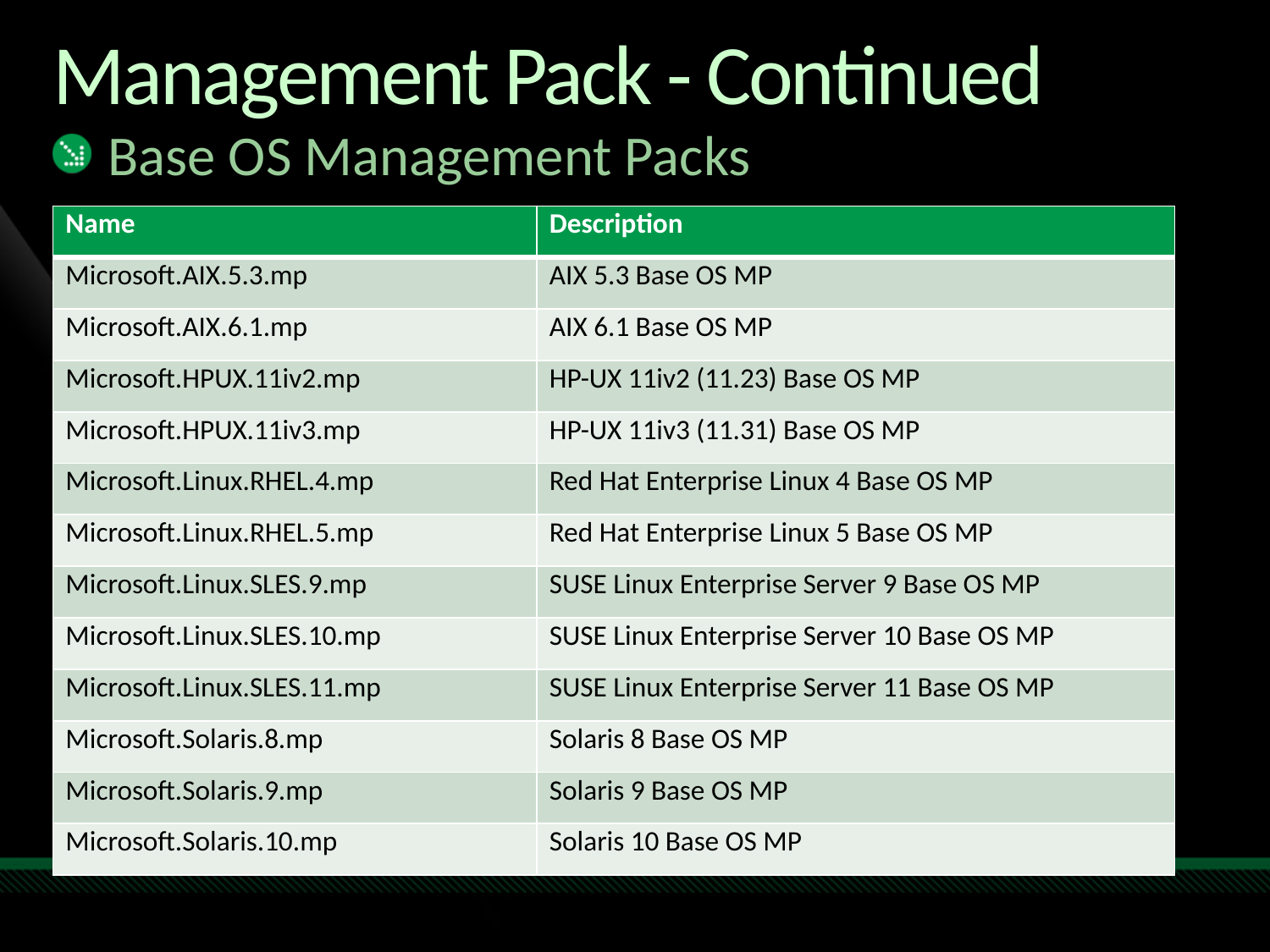

# Management Pack - Continued
Base OS Management Packs
| Name | Description |
| --- | --- |
| Microsoft.AIX.5.3.mp | AIX 5.3 Base OS MP |
| Microsoft.AIX.6.1.mp | AIX 6.1 Base OS MP |
| Microsoft.HPUX.11iv2.mp | HP-UX 11iv2 (11.23) Base OS MP |
| Microsoft.HPUX.11iv3.mp | HP-UX 11iv3 (11.31) Base OS MP |
| Microsoft.Linux.RHEL.4.mp | Red Hat Enterprise Linux 4 Base OS MP |
| Microsoft.Linux.RHEL.5.mp | Red Hat Enterprise Linux 5 Base OS MP |
| Microsoft.Linux.SLES.9.mp | SUSE Linux Enterprise Server 9 Base OS MP |
| Microsoft.Linux.SLES.10.mp | SUSE Linux Enterprise Server 10 Base OS MP |
| Microsoft.Linux.SLES.11.mp | SUSE Linux Enterprise Server 11 Base OS MP |
| Microsoft.Solaris.8.mp | Solaris 8 Base OS MP |
| Microsoft.Solaris.9.mp | Solaris 9 Base OS MP |
| Microsoft.Solaris.10.mp | Solaris 10 Base OS MP |